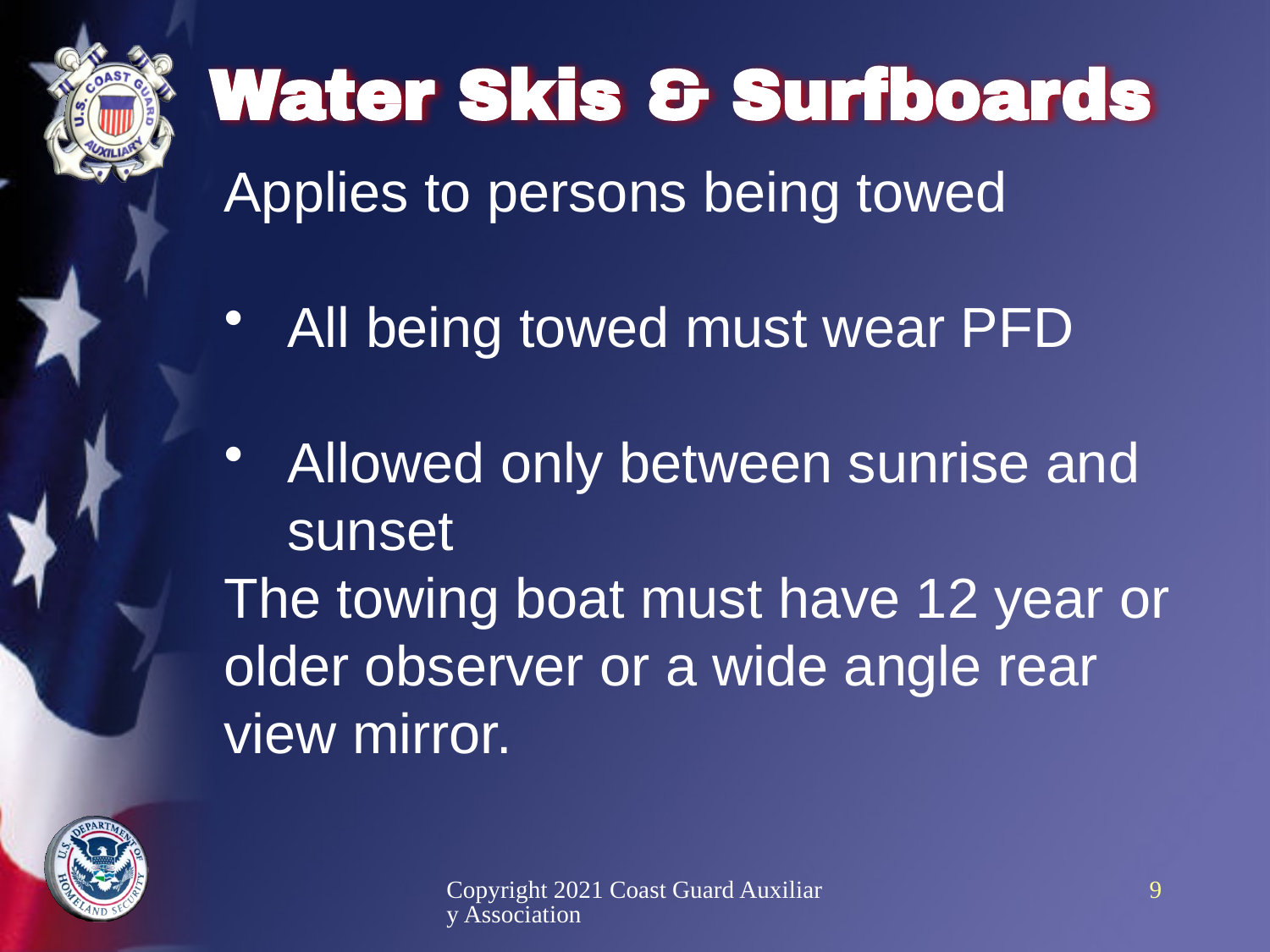

# Water Skis & Surfboards
Applies to persons being towed
All being towed must wear PFD
Allowed only between sunrise and sunset
The towing boat must have 12 year or older observer or a wide angle rear view mirror.
Copyright 2021 Coast Guard Auxiliary Association
9